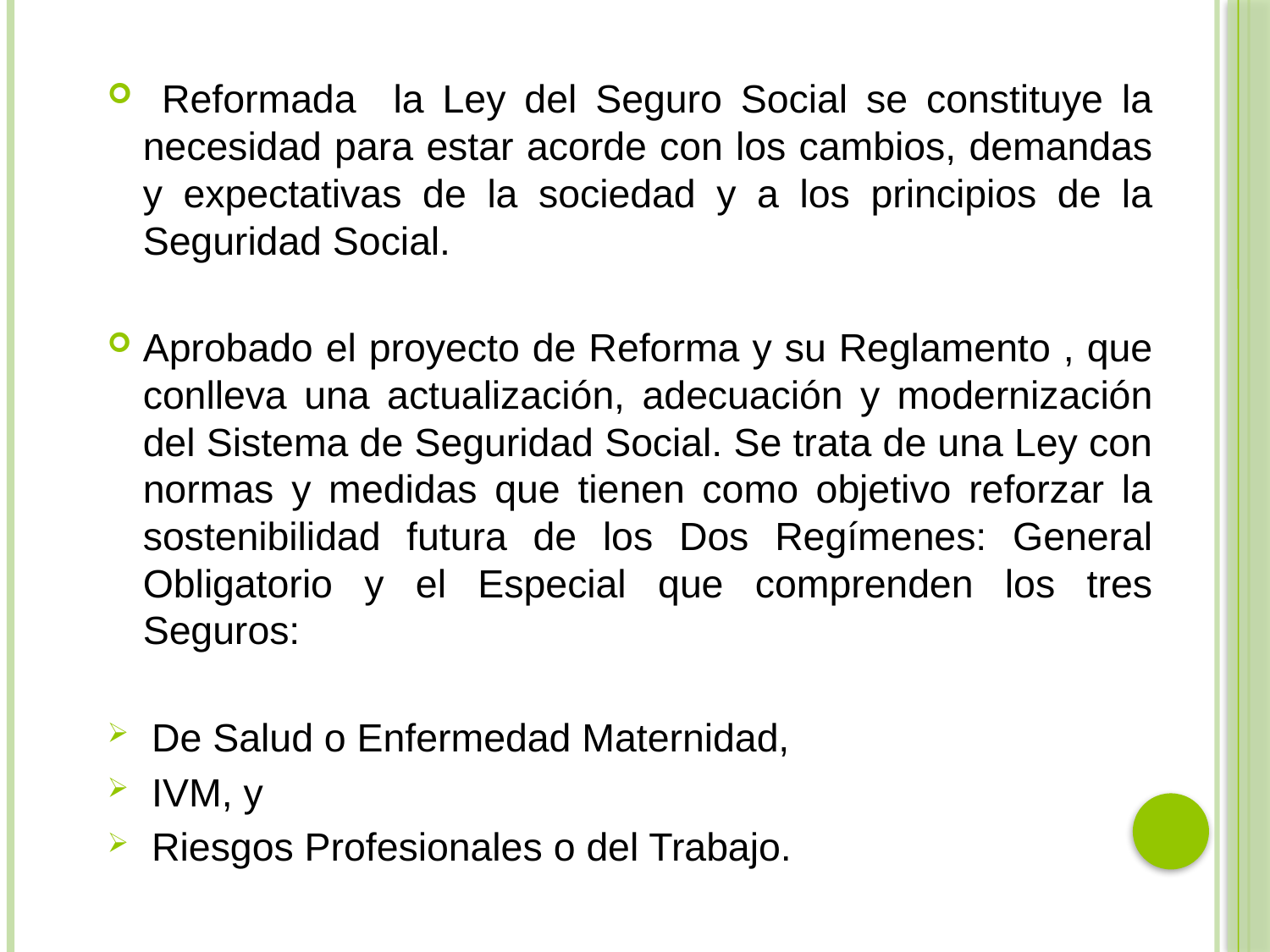

Reformada  la Ley del Seguro Social se constituye la necesidad para estar acorde con los cambios, demandas y expectativas de la sociedad y a los principios de la Seguridad Social.

Aprobado el proyecto de Reforma y su Reglamento , que conlleva una actualización, adecuación y modernización del Sistema de Seguridad Social. Se trata de una Ley con normas y medidas que tienen como objetivo reforzar la sostenibilidad futura de los Dos Regímenes: General Obligatorio y el Especial que comprenden los tres Seguros:

De Salud o Enfermedad Maternidad,
IVM, y
Riesgos Profesionales o del Trabajo.